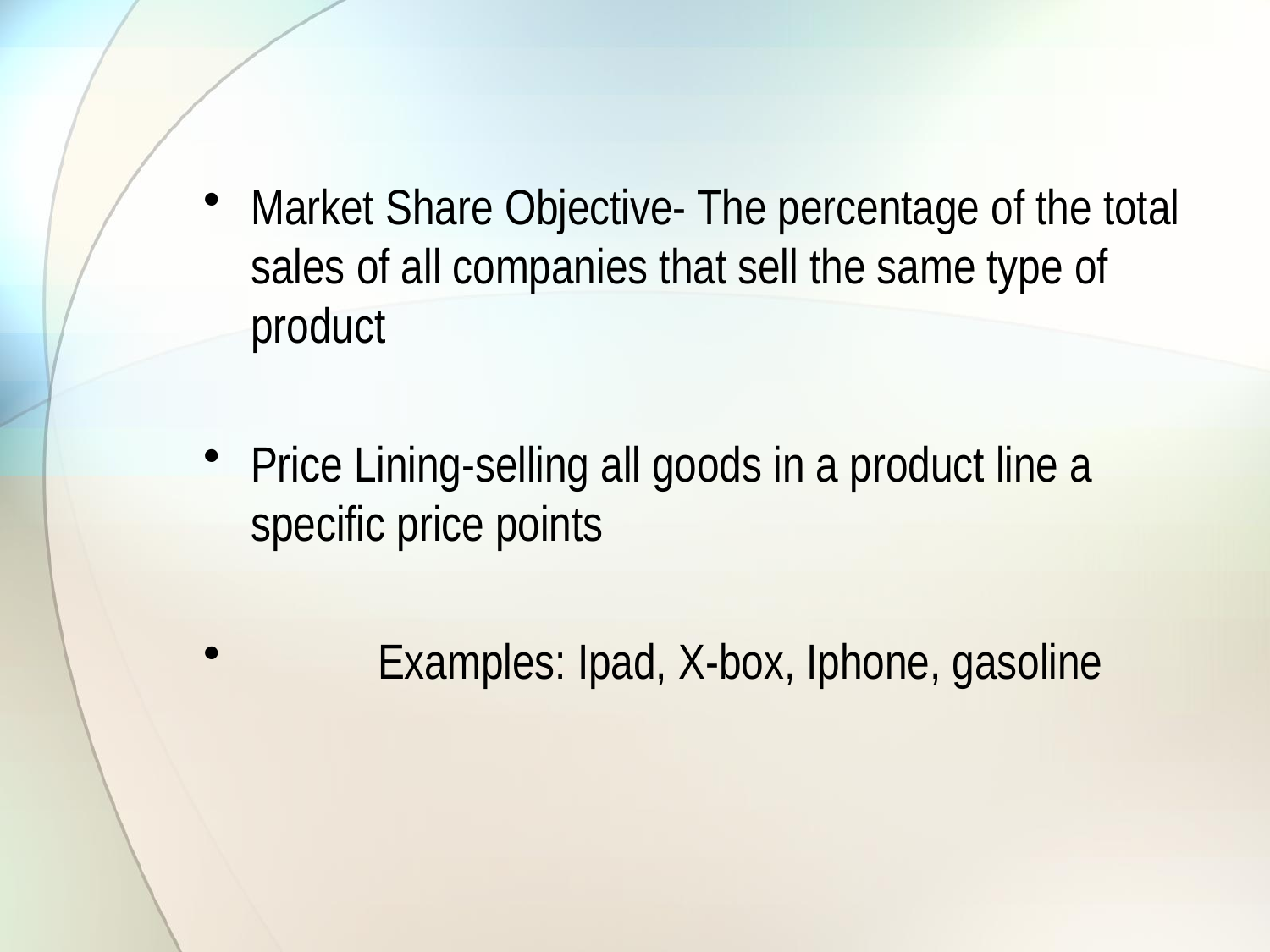

#
Market Share Objective- The percentage of the total sales of all companies that sell the same type of product

Price Lining-selling all goods in a product line a specific price points

	Examples: Ipad, X-box, Iphone, gasoline